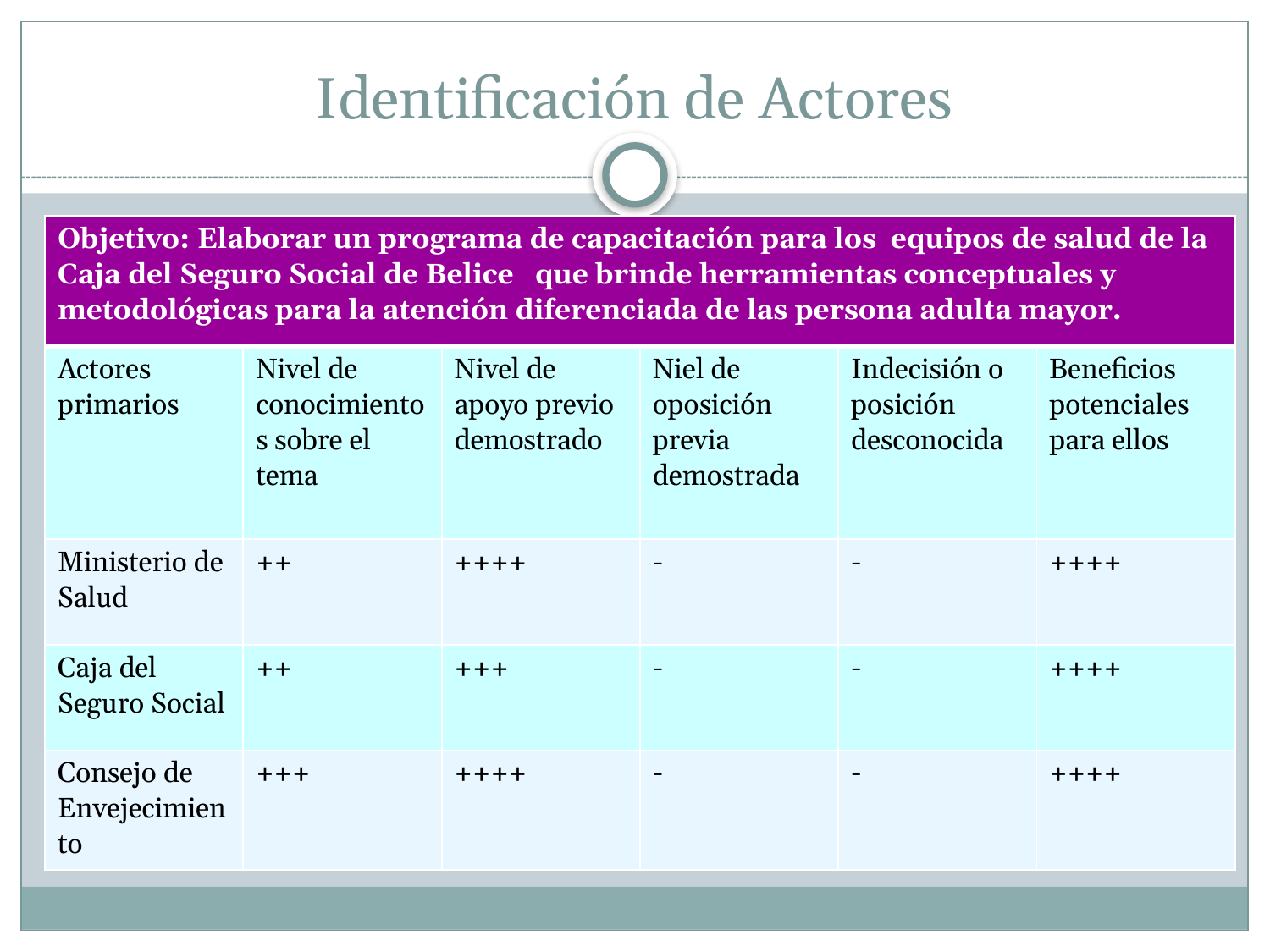

# Identificación de Actores

| Objetivo: Elaborar un programa de capacitación para los equipos de salud de la Caja del Seguro Social de Belice que brinde herramientas conceptuales y metodológicas para la atención diferenciada de las persona adulta mayor. |  |  |  |  |  |
| --- | --- | --- | --- | --- | --- |
| Actores primarios | Nivel de conocimientos sobre el tema | Nivel de apoyo previo demostrado | Niel de oposición previa demostrada | Indecisión o posición desconocida | Beneficios potenciales para ellos |
| Ministerio de Salud | ++ | ++++ | - | - | ++++ |
| Caja del Seguro Social | ++ | +++ | - | - | ++++ |
| Consejo de Envejecimiento | +++ | ++++ | - | - | ++++ |